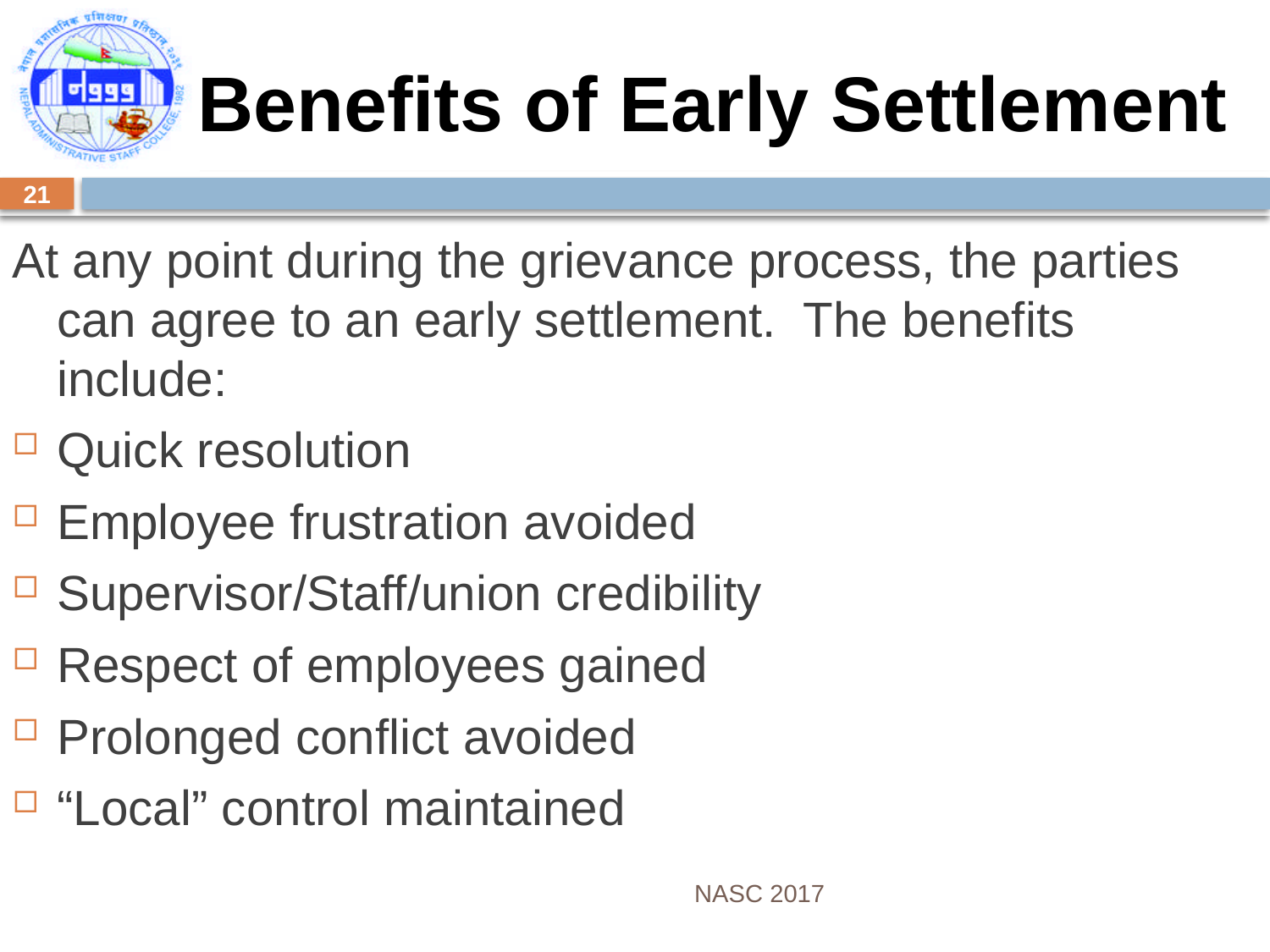

# Benefits of Early Settlement
21
At any point during the grievance process, the parties can agree to an early settlement.  The benefits include:
Quick resolution
Employee frustration avoided
Supervisor/Staff/union credibility
Respect of employees gained
Prolonged conflict avoided
“Local” control maintained

NASC 2017